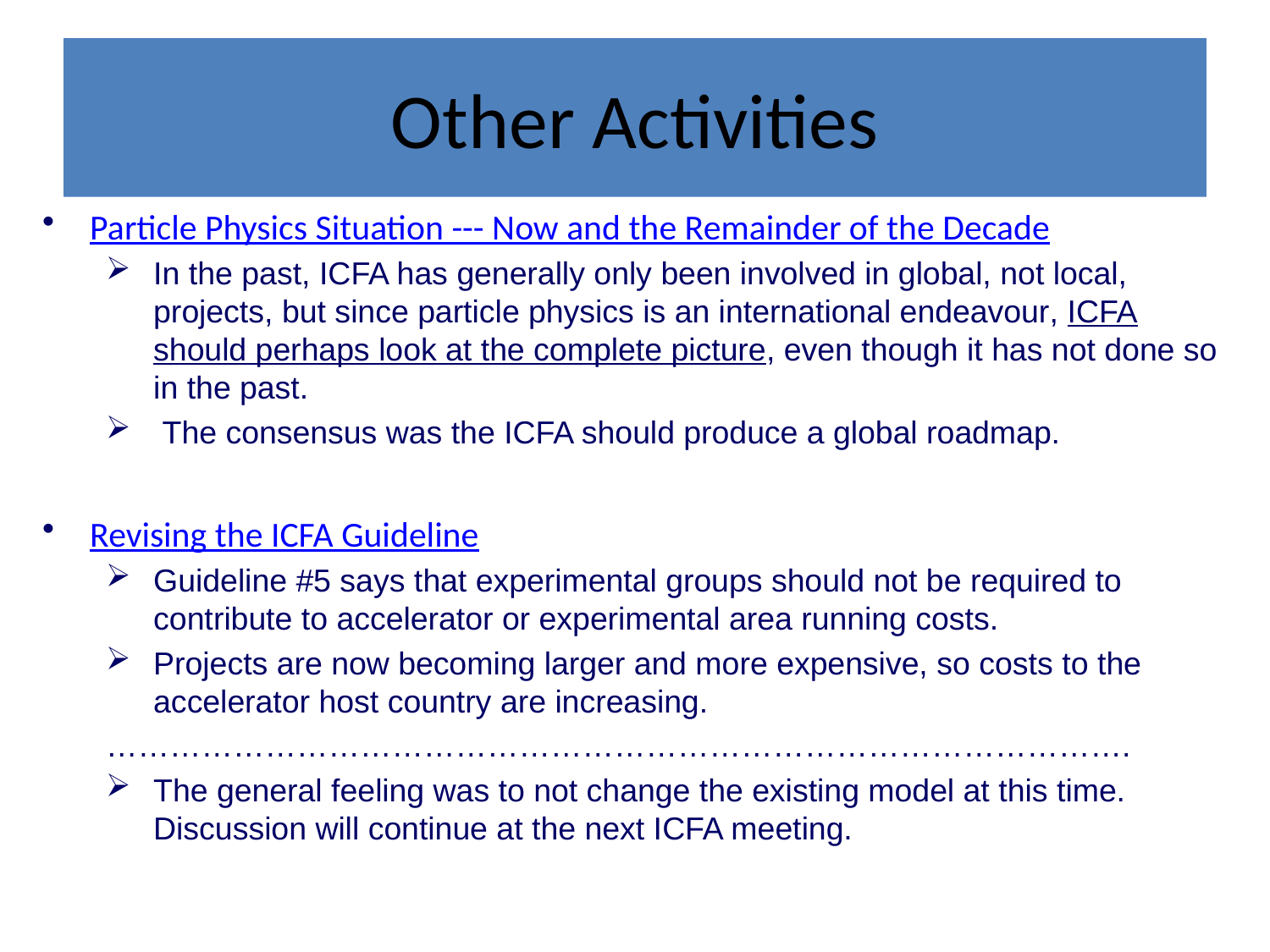

# Other Activities
Particle Physics Situation --- Now and the Remainder of the Decade
In the past, ICFA has generally only been involved in global, not local, projects, but since particle physics is an international endeavour, ICFA should perhaps look at the complete picture, even though it has not done so in the past.
 The consensus was the ICFA should produce a global roadmap.
Revising the ICFA Guideline
Guideline #5 says that experimental groups should not be required to contribute to accelerator or experimental area running costs.
Projects are now becoming larger and more expensive, so costs to the accelerator host country are increasing.
…………………………………………………………………………………….
The general feeling was to not change the existing model at this time. Discussion will continue at the next ICFA meeting.